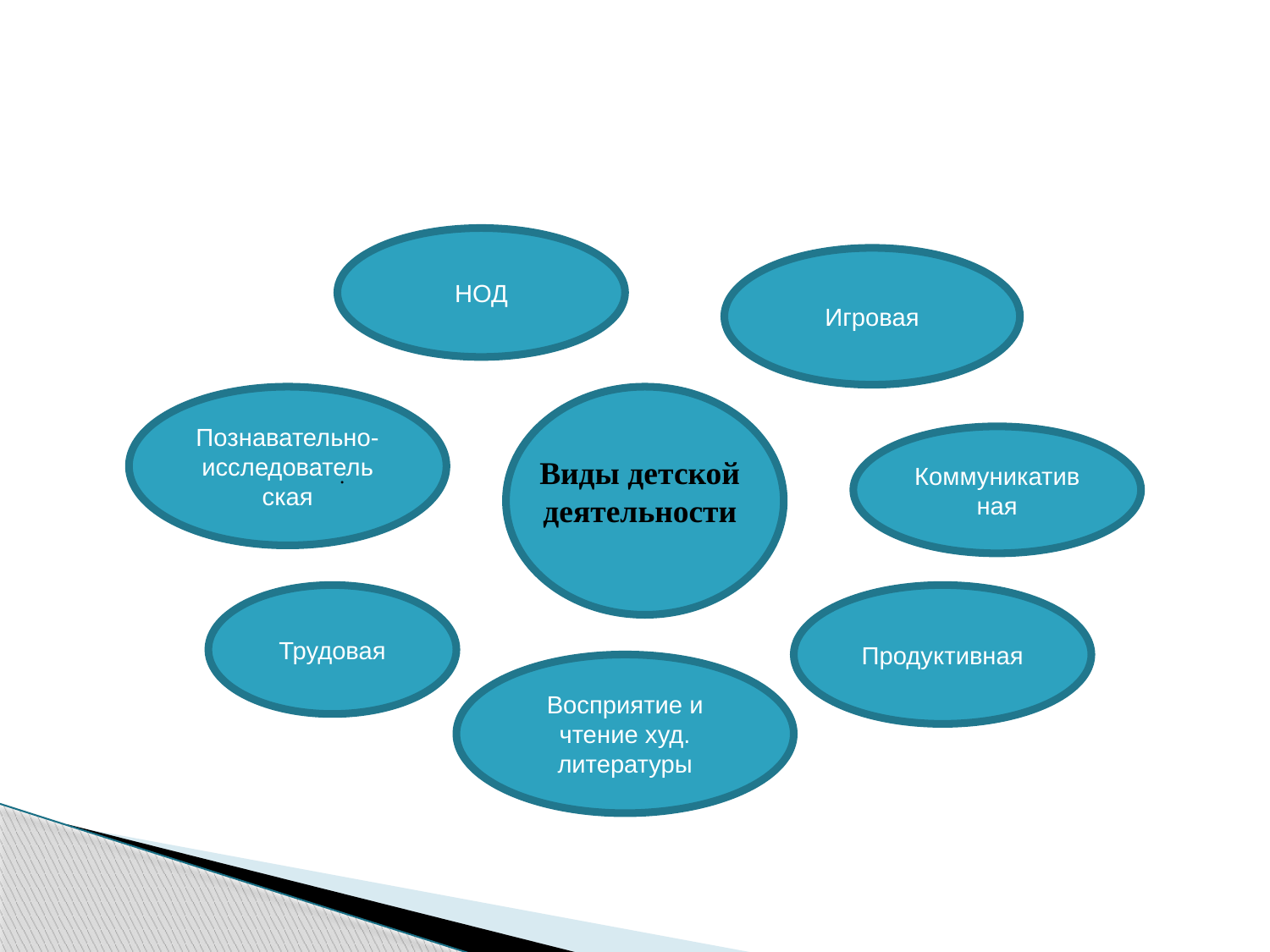

#

НОД
Игровая
игровая
Познавательно-исследователь
ская

Коммуникативная
Виды детской деятельности
.
Трудовая
Продуктивная
Восприятие и чтение худ. литературы